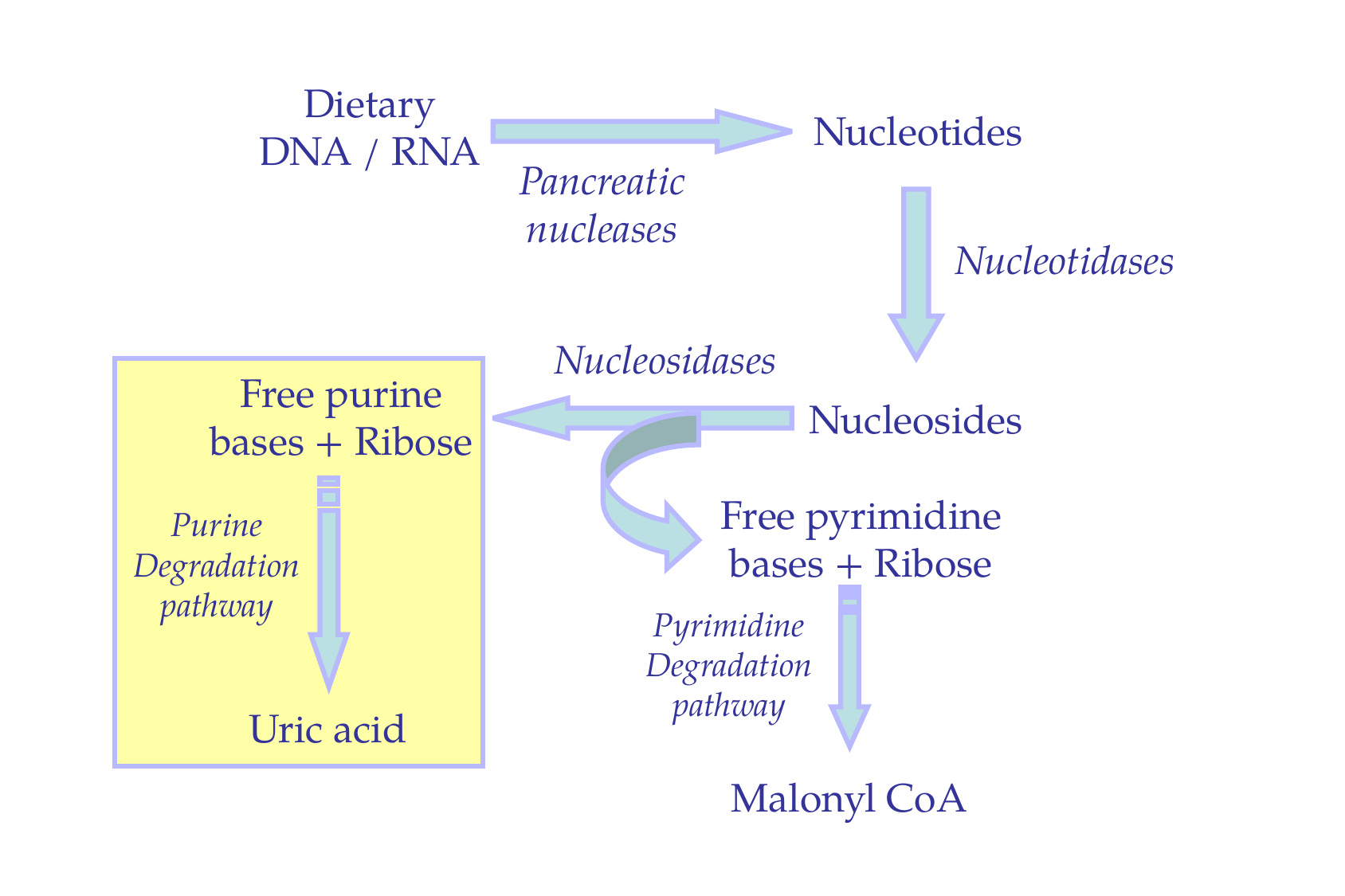

Dietary
DNA / RNA
Nucleotides

Pancreatic
nucleases

Nucleotidases
Nucleosidases

Free purine
bases + Ribose
Nucleosides

Free pyrimidine
bases + Ribose
Purine
Degradation
pathway

Pyrimidine
Degradation
pathway

Uric acid
Malonyl CoA